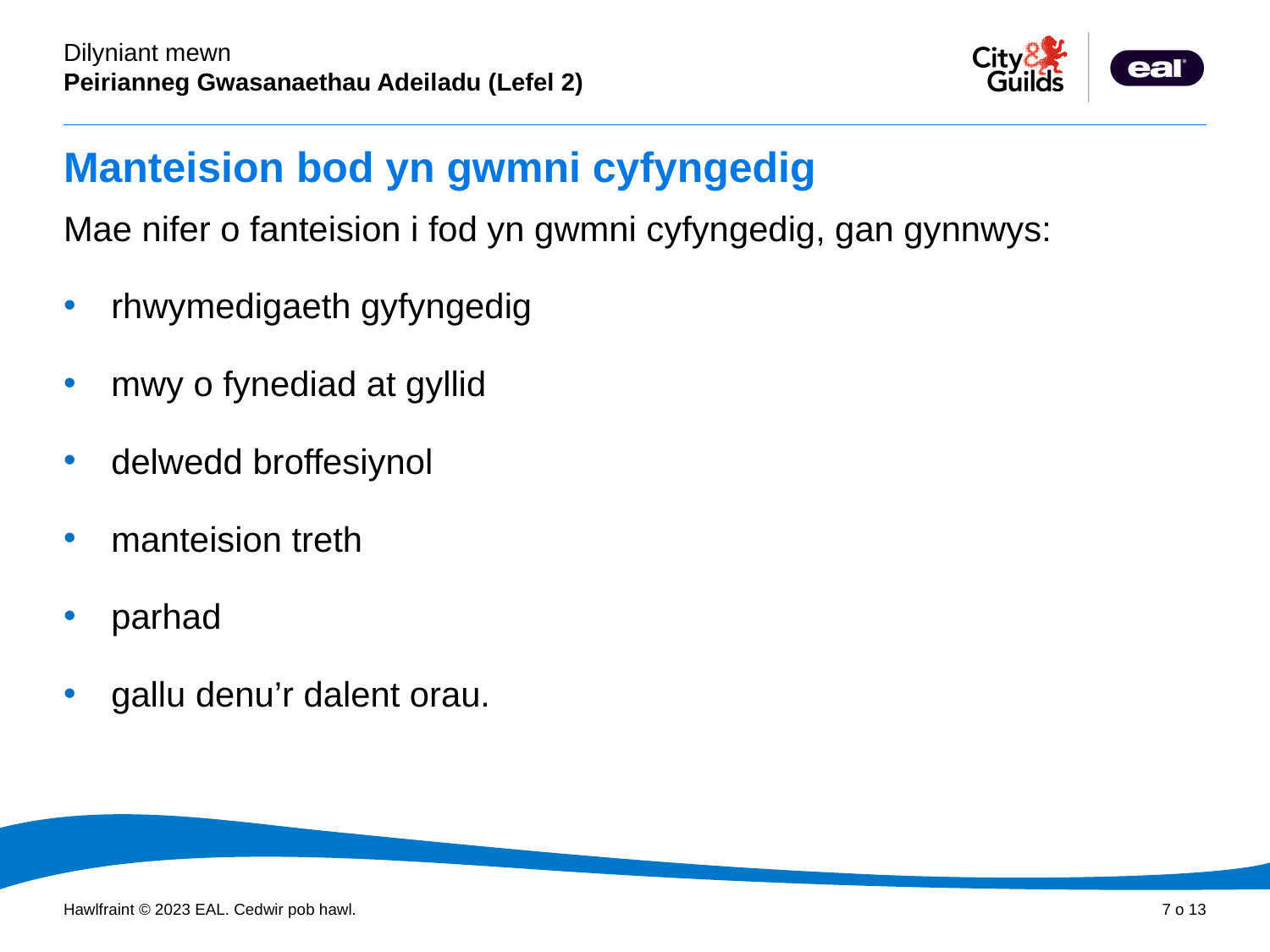

# Manteision bod yn gwmni cyfyngedig
Mae nifer o fanteision i fod yn gwmni cyfyngedig, gan gynnwys:
rhwymedigaeth gyfyngedig
mwy o fynediad at gyllid
delwedd broffesiynol
manteision treth
parhad
gallu denu’r dalent orau.